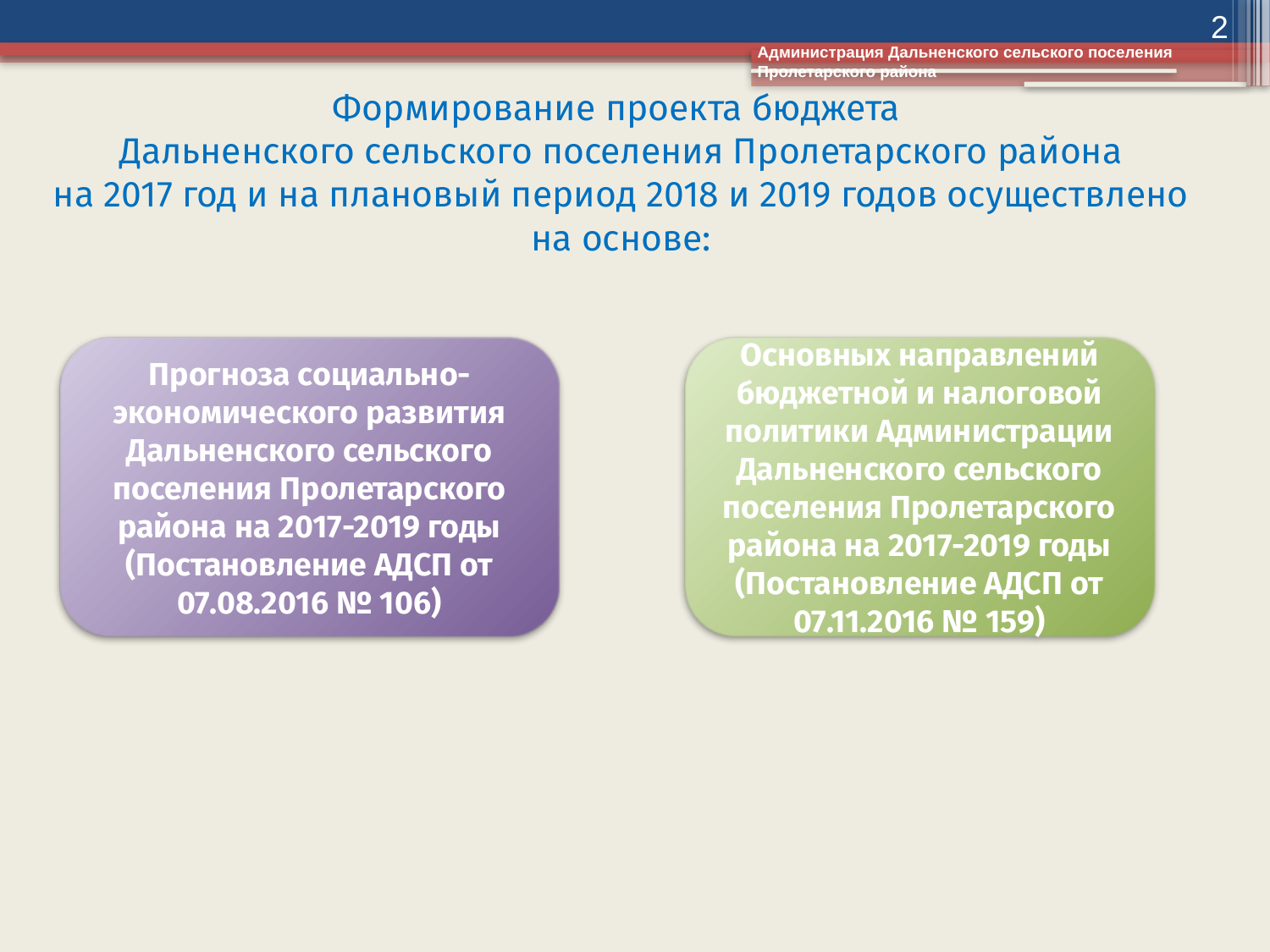

2
Администрация Дальненского сельского поселения Пролетарского района
# Формирование проекта бюджета Дальненского сельского поселения Пролетарского района на 2017 год и на плановый период 2018 и 2019 годов осуществлено на основе:
Прогноза социально-экономического развития Дальненского сельского поселения Пролетарского района на 2017-2019 годы (Постановление АДСП от 07.08.2016 № 106)
Основных направлений бюджетной и налоговой политики Администрации Дальненского сельского поселения Пролетарского района на 2017-2019 годы (Постановление АДСП от 07.11.2016 № 159)